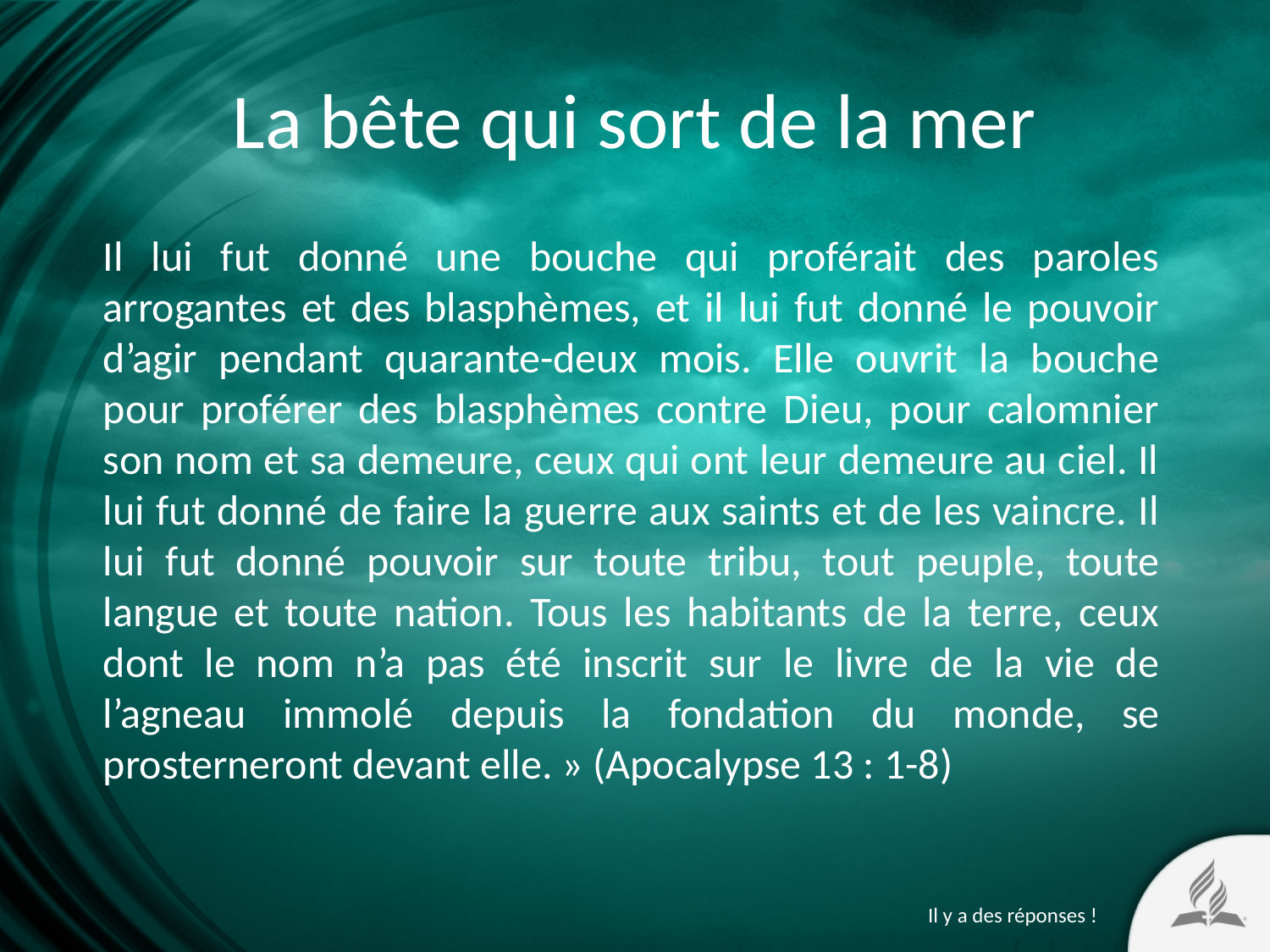

# La bête qui sort de la mer
Il lui fut donné une bouche qui proférait des paroles arrogantes et des blasphèmes, et il lui fut donné le pouvoir d’agir pendant quarante-deux mois. Elle ouvrit la bouche pour proférer des blasphèmes contre Dieu, pour calomnier son nom et sa demeure, ceux qui ont leur demeure au ciel. Il lui fut donné de faire la guerre aux saints et de les vaincre. Il lui fut donné pouvoir sur toute tribu, tout peuple, toute langue et toute nation. Tous les habitants de la terre, ceux dont le nom n’a pas été inscrit sur le livre de la vie de l’agneau immolé depuis la fondation du monde, se prosterneront devant elle. » (Apocalypse 13 : 1-8)
Il y a des réponses !